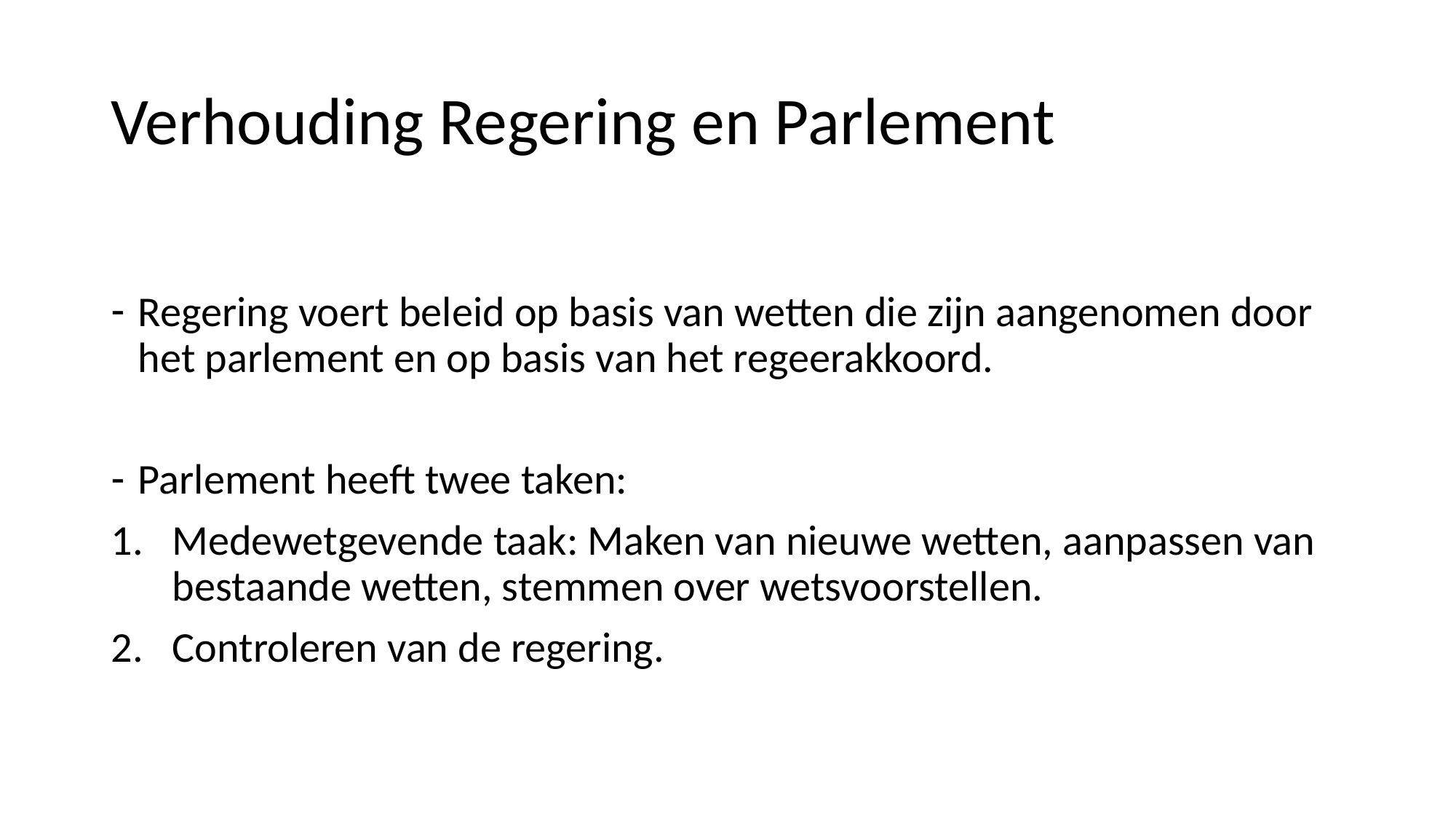

# Verhouding Regering en Parlement

Regering voert beleid op basis van wetten die zijn aangenomen door het parlement en op basis van het regeerakkoord.

Parlement heeft twee taken:
Medewetgevende taak: Maken van nieuwe wetten, aanpassen van bestaande wetten, stemmen over wetsvoorstellen.
Controleren van de regering.